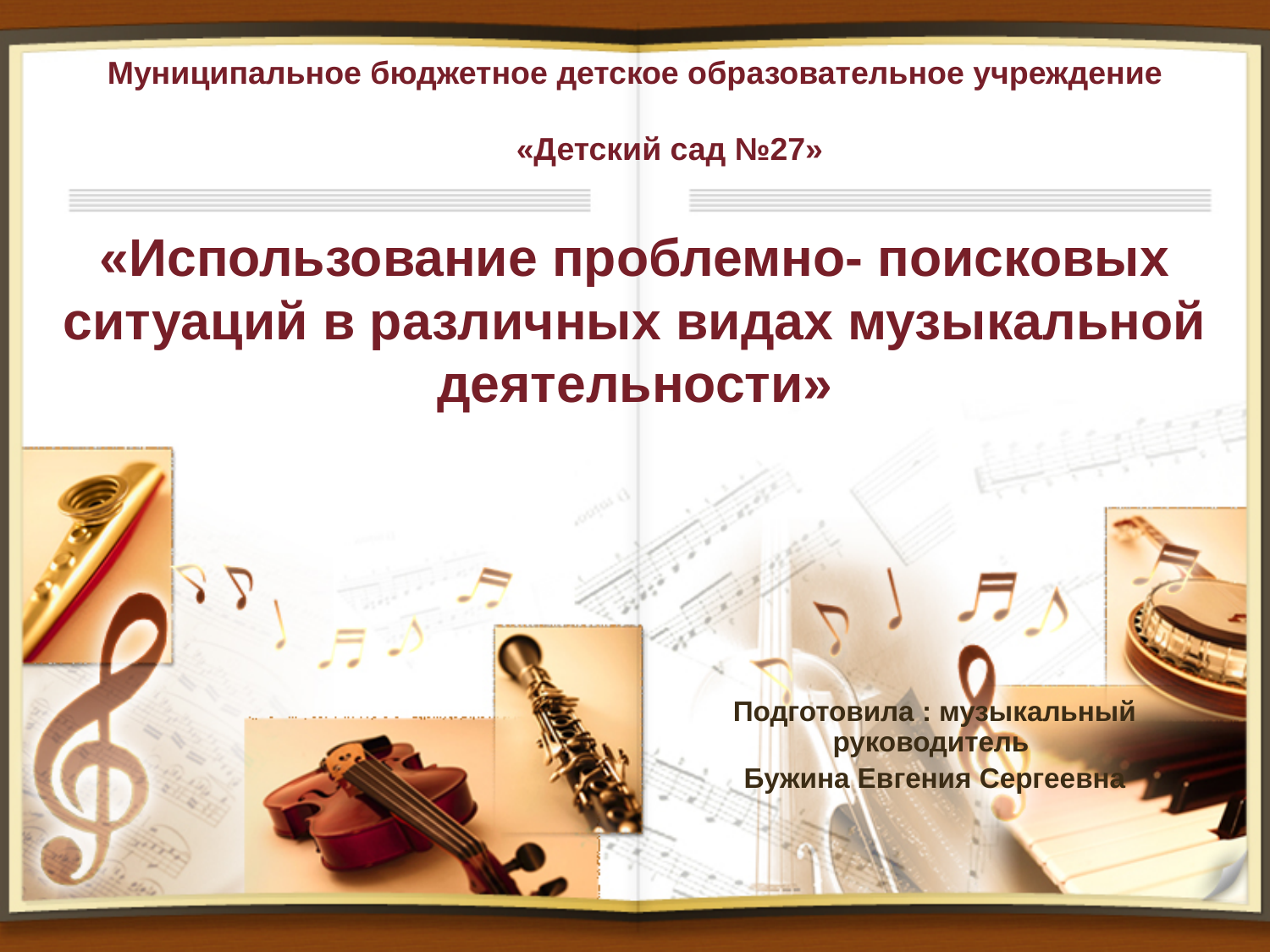

Муниципальное бюджетное детское образовательное учреждение
                                              «Детский сад №27»

# «Использование проблемно- поисковых ситуаций в различных видах музыкальной деятельности»
Подготовила : музыкальный руководитель
Бужина Евгения Сергеевна